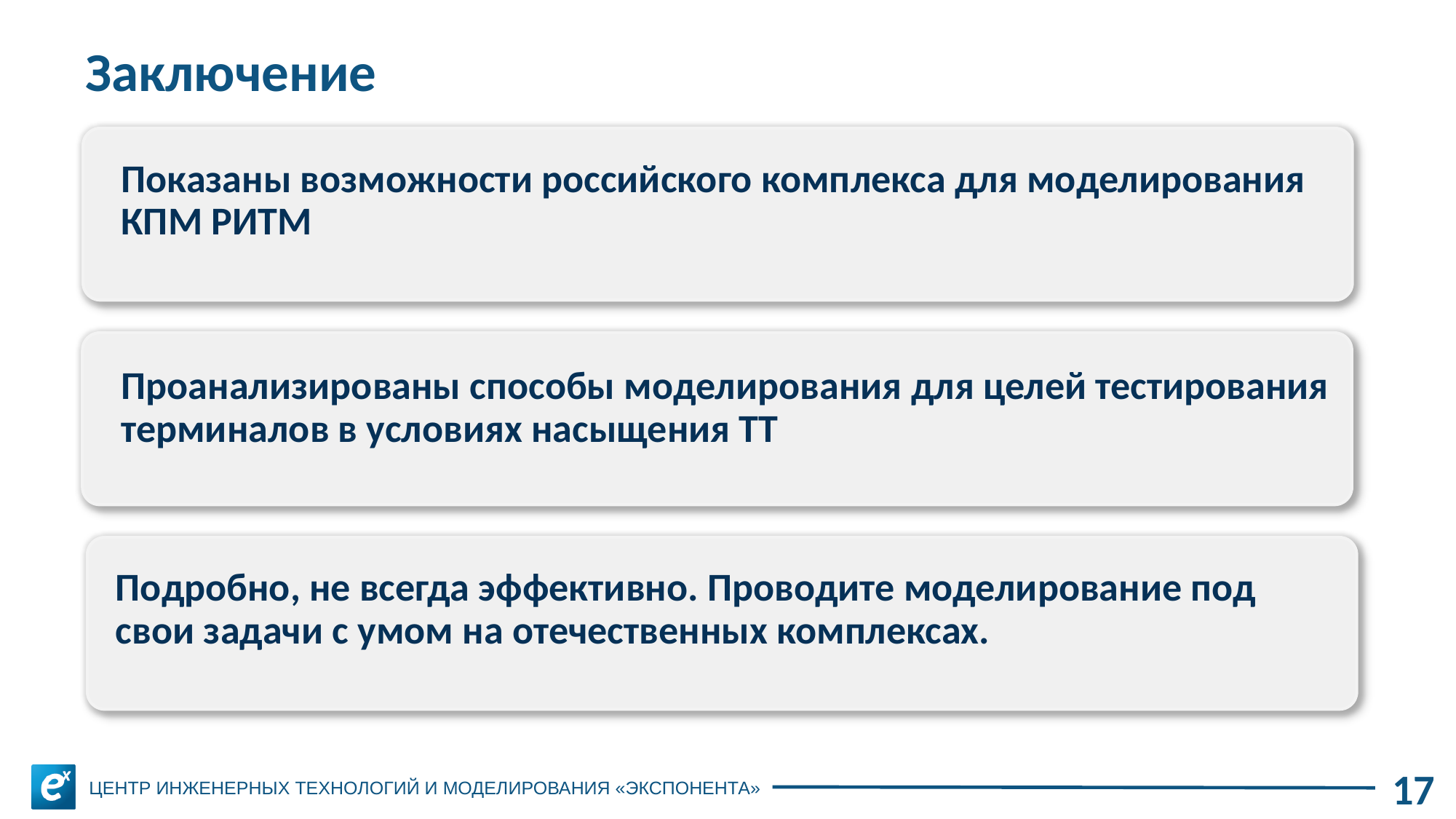

Заключение
Показаны возможности российского комплекса для моделирования КПМ РИТМ

Проанализированы способы моделирования для целей тестирования терминалов в условиях насыщения ТТ
Подробно, не всегда эффективно. Проводите моделирование под свои задачи с умом на отечественных комплексах.